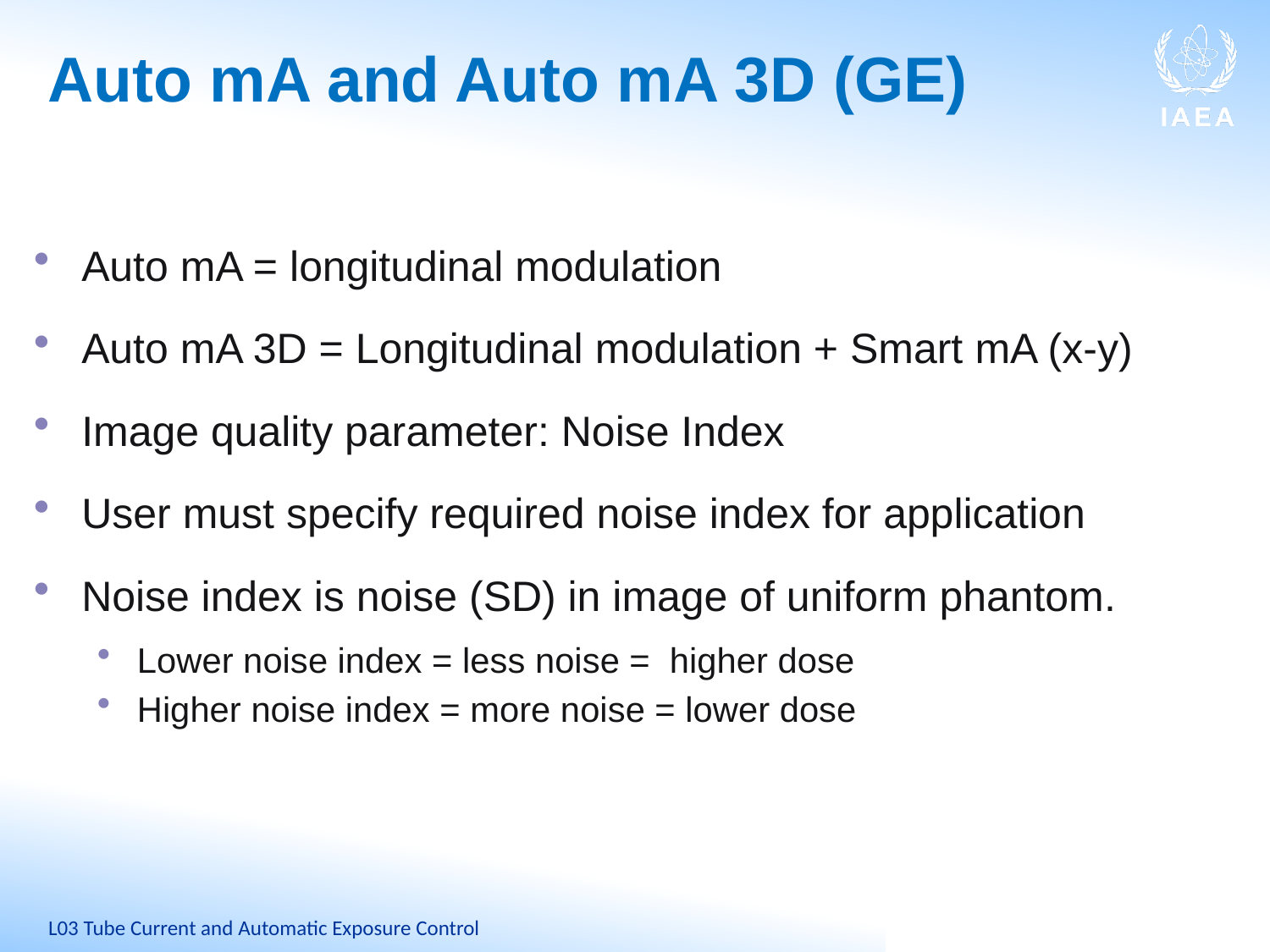

# Auto mA and Auto mA 3D (GE)
Auto mA = longitudinal modulation
Auto mA 3D = Longitudinal modulation + Smart mA (x-y)
Image quality parameter: Noise Index
User must specify required noise index for application
Noise index is noise (SD) in image of uniform phantom.
Lower noise index = less noise =  higher dose
Higher noise index = more noise = lower dose